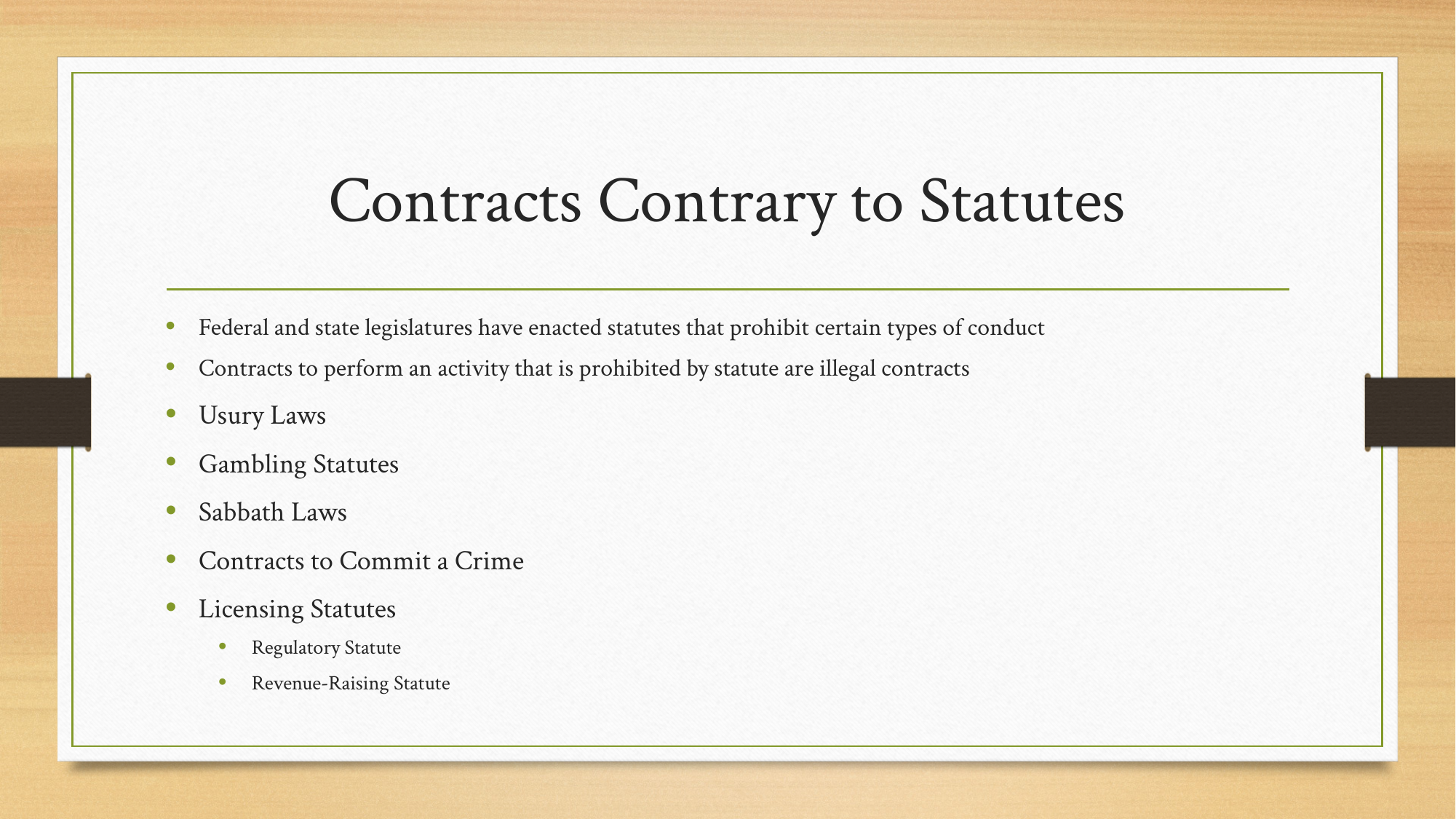

# Contracts Contrary to Statutes
Federal and state legislatures have enacted statutes that prohibit certain types of conduct
Contracts to perform an activity that is prohibited by statute are illegal contracts
Usury Laws
Gambling Statutes
Sabbath Laws
Contracts to Commit a Crime
Licensing Statutes
Regulatory Statute
Revenue-Raising Statute